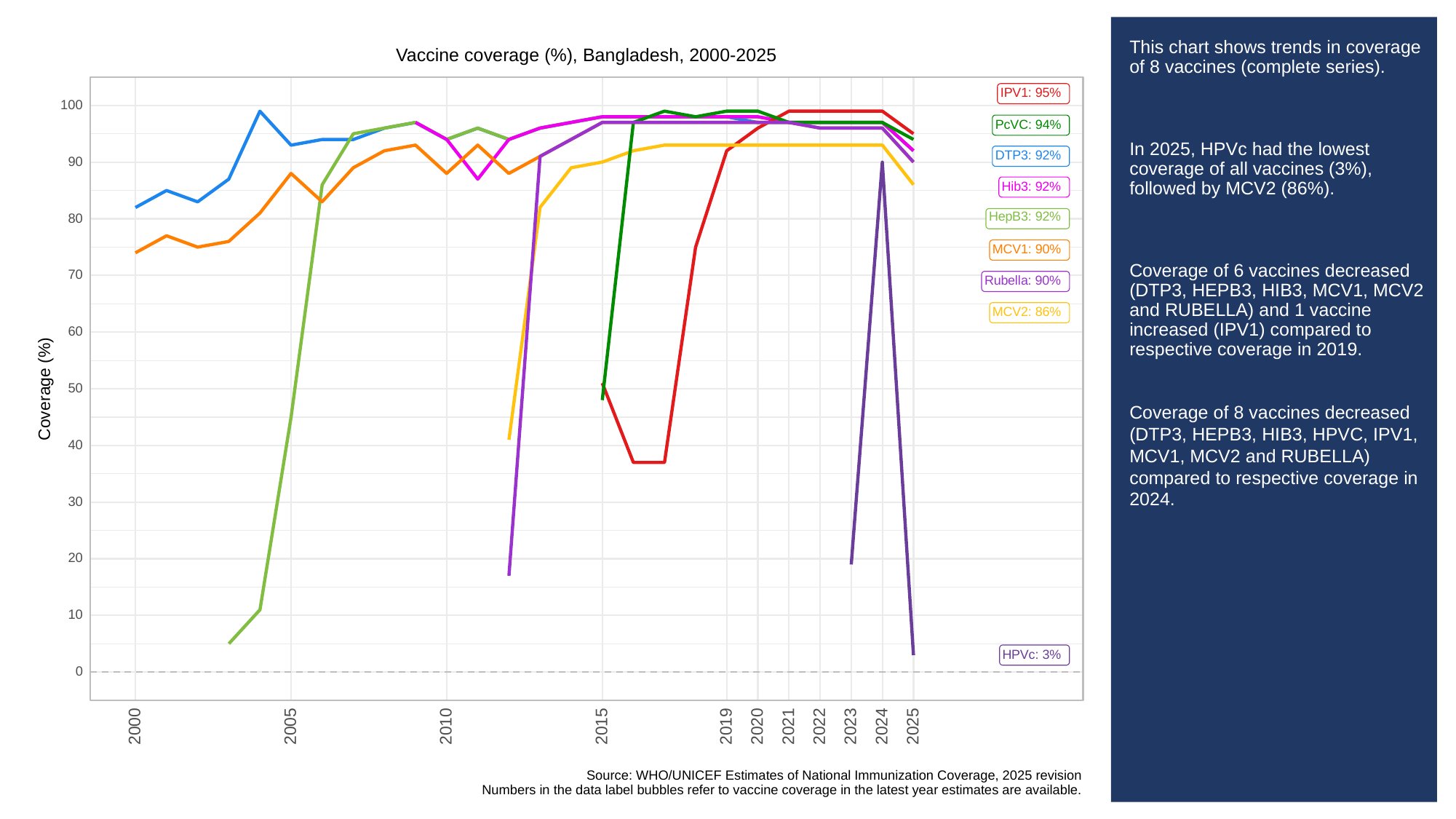

# This chart shows trends in coverage of 8 vaccines (complete series).

In 2025, HPVc had the lowest coverage of all vaccines (3%), followed by MCV2 (86%).

Coverage of 6 vaccines decreased (DTP3, HEPB3, HIB3, MCV1, MCV2 and RUBELLA) and 1 vaccine increased (IPV1) compared to respective coverage in 2019.

Coverage of 8 vaccines decreased (DTP3, HEPB3, HIB3, HPVC, IPV1, MCV1, MCV2 and RUBELLA) compared to respective coverage in 2024.

Vaccine coverage (%), Bangladesh, 2000-2025

IPV1: 95%

100

PcVC: 94%

DTP3: 92%

90

Hib3: 92%

HepB3: 92%
80

MCV1: 90%

70

Rubella: 90%

MCV2: 86%
60

Coverage (%)
50

40

30

20

10

HPVc: 3%

0

2023
2000
2005
2010
2015
2019
2020
2021
2022
2024
2025
Source: WHO/UNICEF Estimates of National Immunization Coverage, 2025 revision
Numbers in the data label bubbles refer to vaccine coverage in the latest year estimates are available.